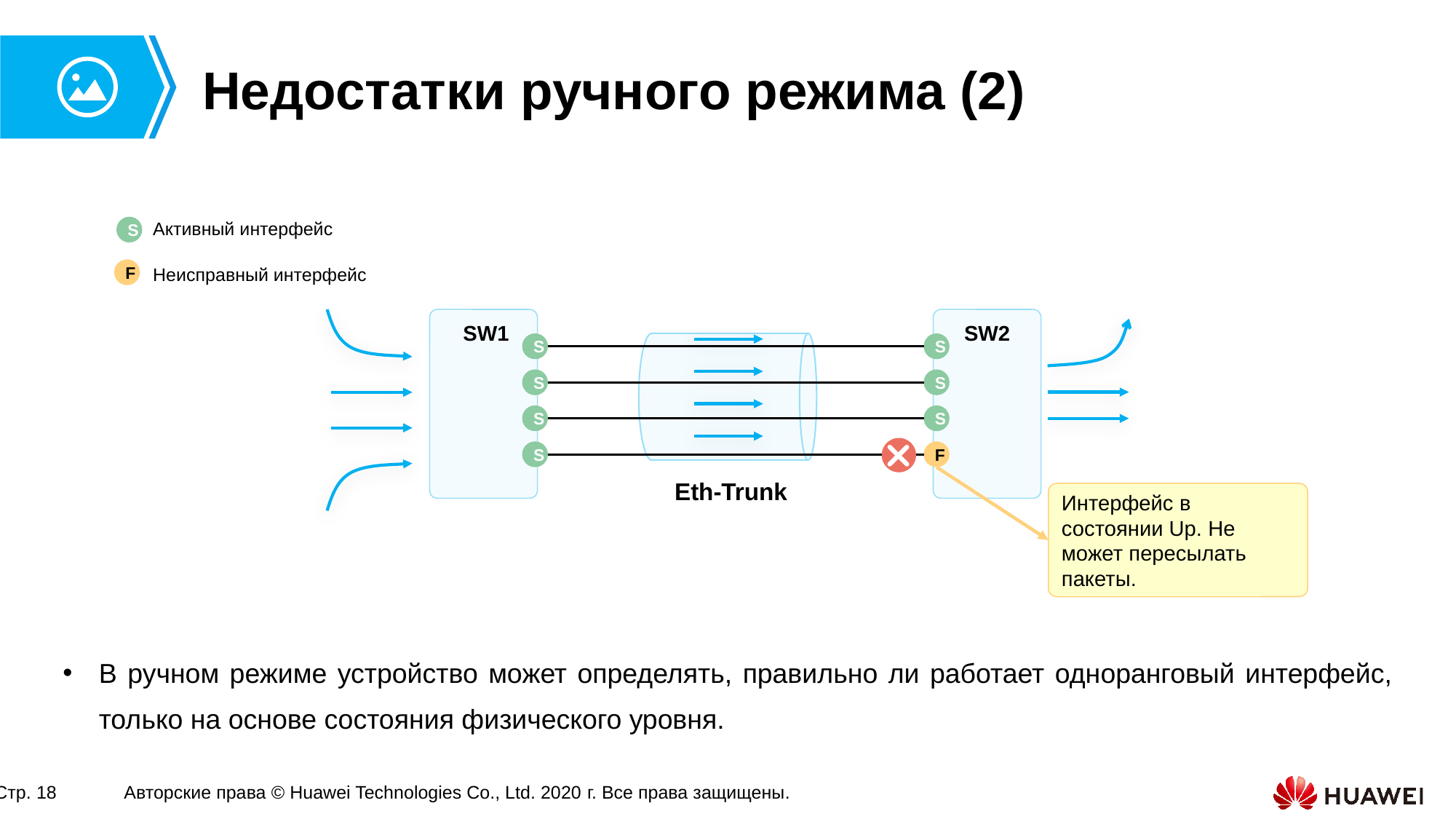

# Недостатки ручного режима (2)
Активный интерфейс
S
Неисправный интерфейс
F

SW1
SW2

S
S

S
S
S
S

S
F
Eth-Trunk
Интерфейс в состоянии Up. Не может пересылать пакеты.
В ручном режиме устройство может определять, правильно ли работает одноранговый интерфейс, только на основе состояния физического уровня.